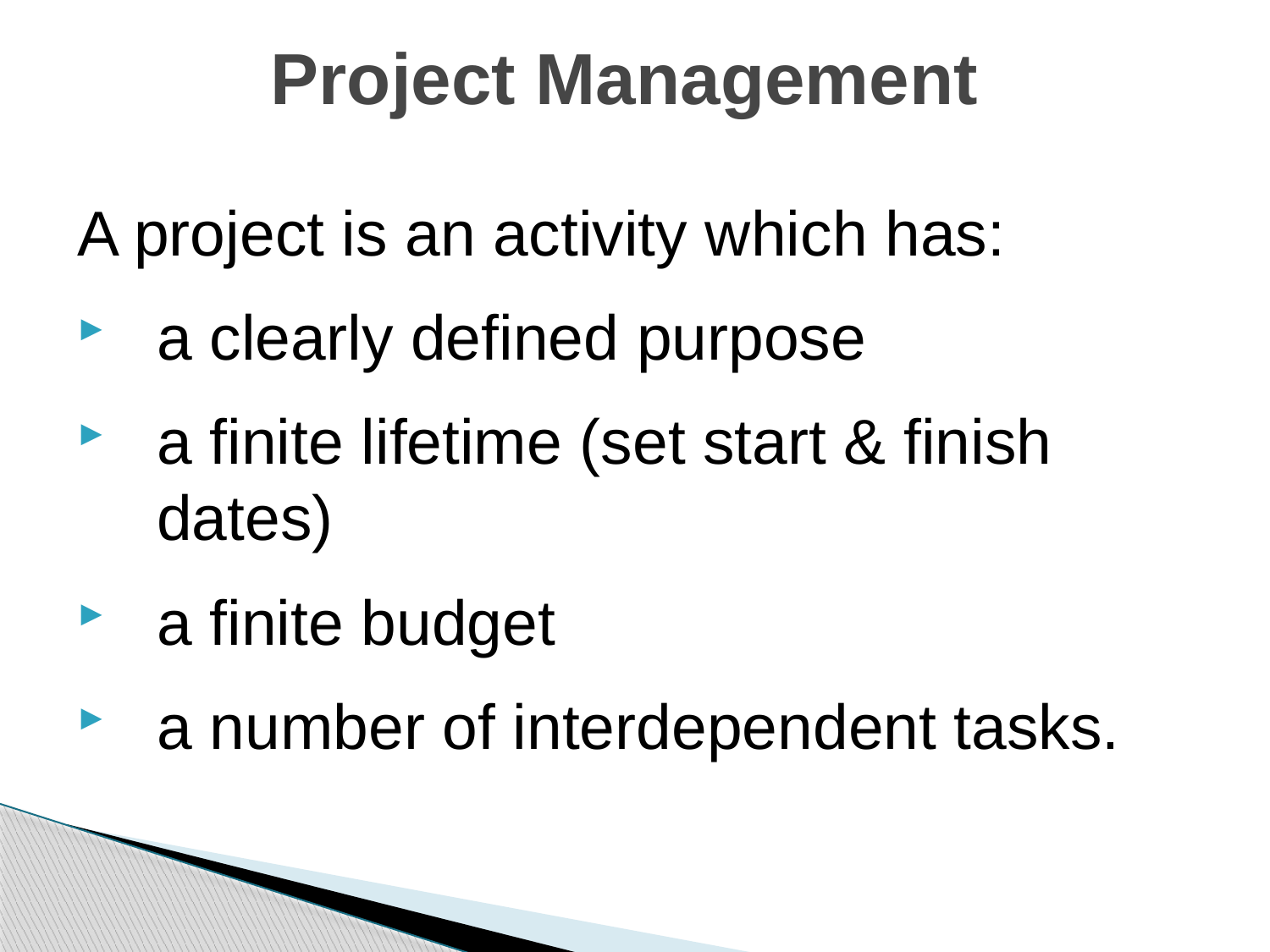

# Project Management
A project is an activity which has:
a clearly defined purpose
a finite lifetime (set start & finish dates)
a finite budget
a number of interdependent tasks.